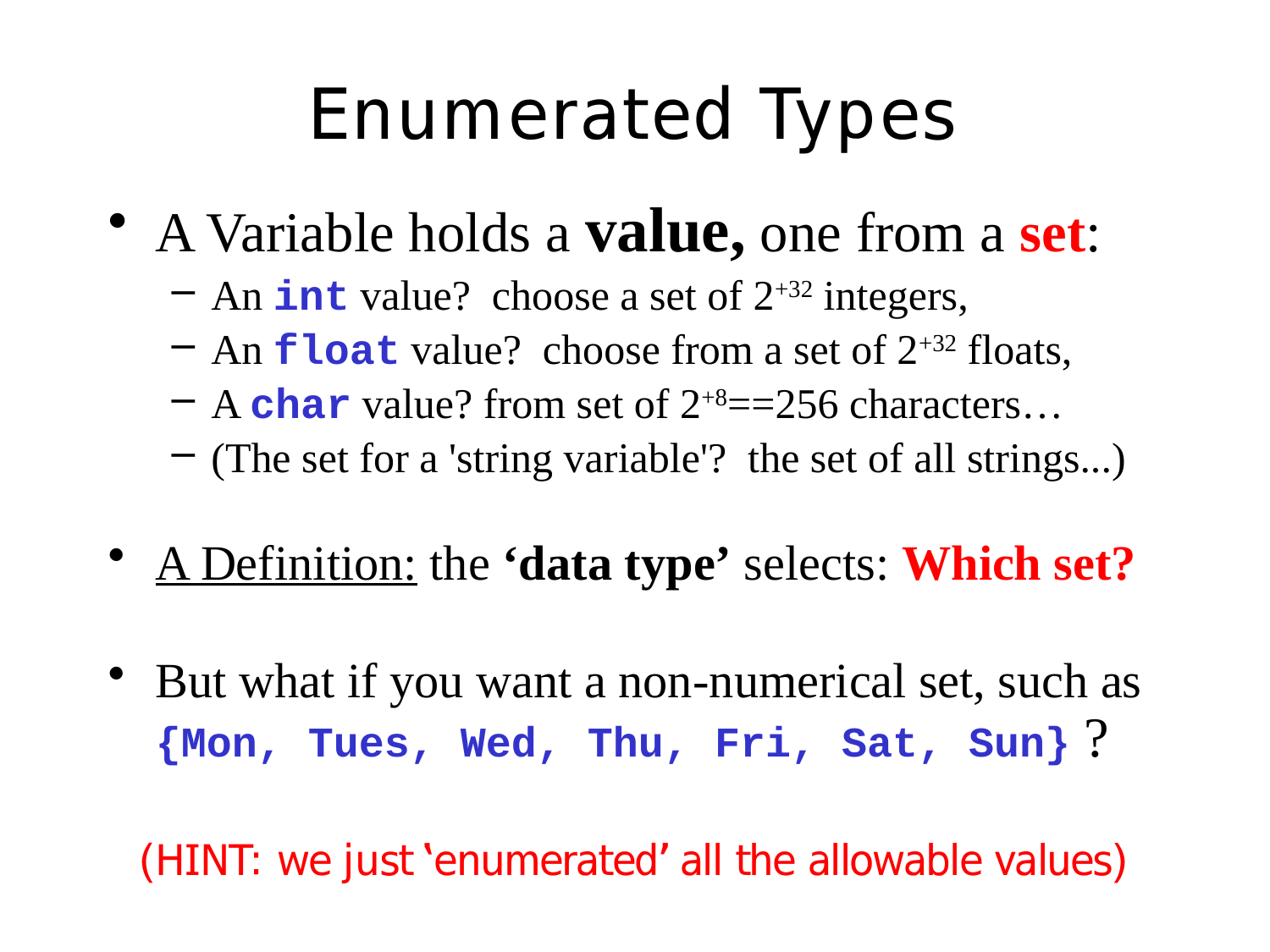

# Enumerated Types
A Variable holds a value, one from a set:
An int value?  choose a set of 2+32 integers,
An float value?  choose from a set of 2+32 floats,
A char value? from set of 2+8==256 characters…
(The set for a 'string variable'?  the set of all strings...)
A Definition: the ‘data type’ selects: Which set?
But what if you want a non-numerical set, such as {Mon, Tues, Wed, Thu, Fri, Sat, Sun} ?
(HINT: we just ‘enumerated’ all the allowable values)